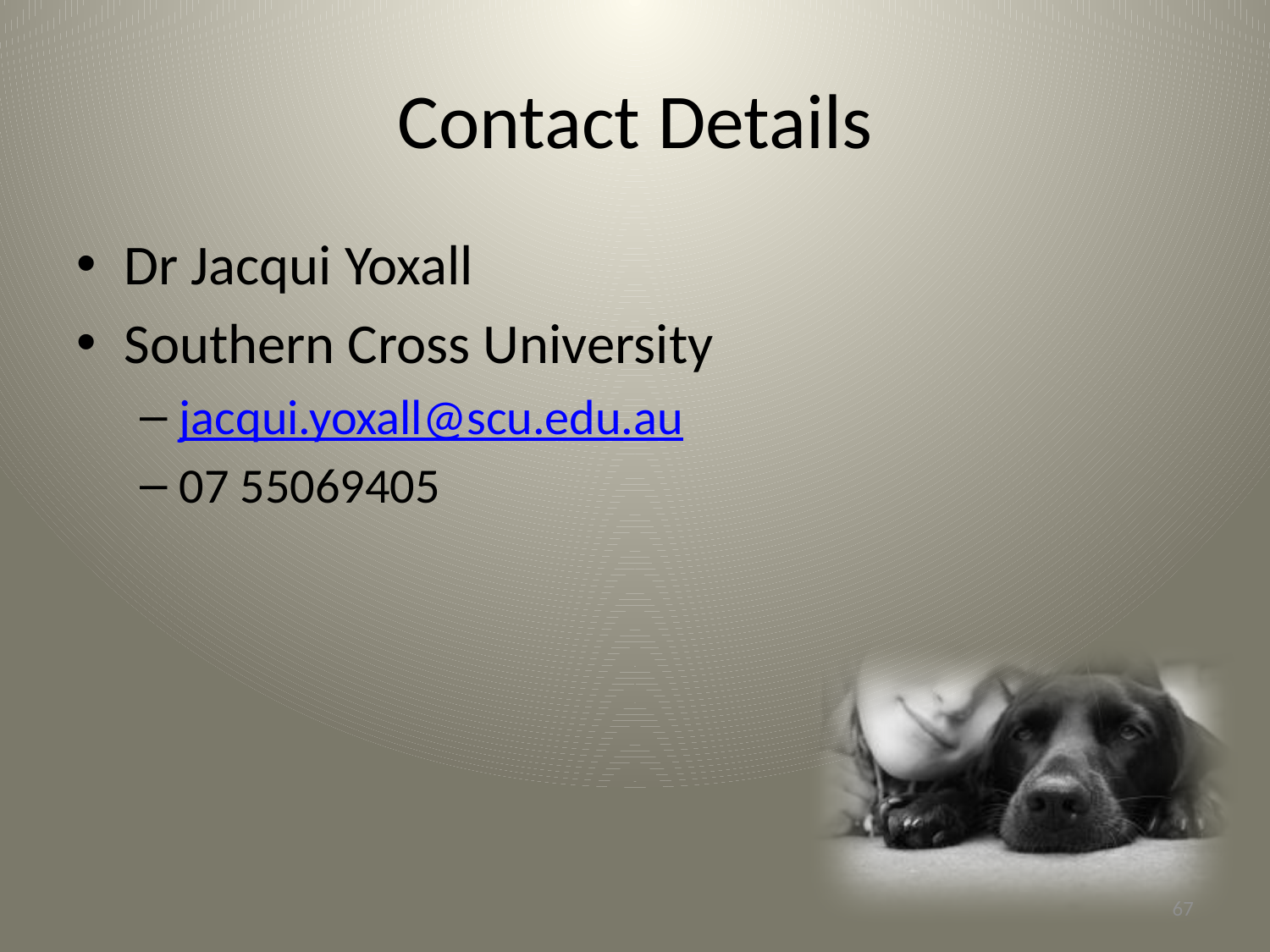

# Contact Details
Dr Jacqui Yoxall
Southern Cross University
jacqui.yoxall@scu.edu.au
07 55069405
67